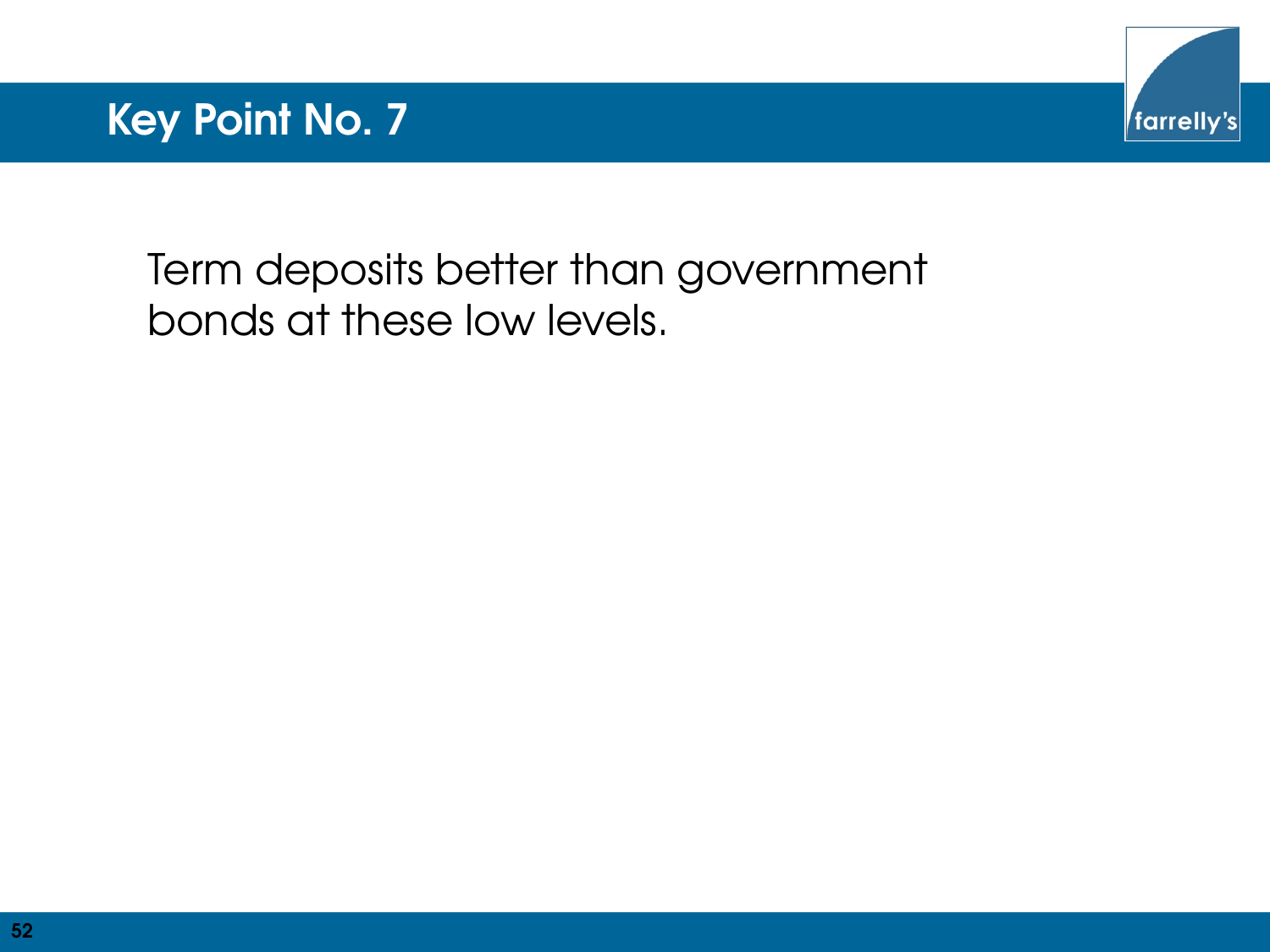

Key Point No. 7
Term deposits better than government bonds at these low levels.
52